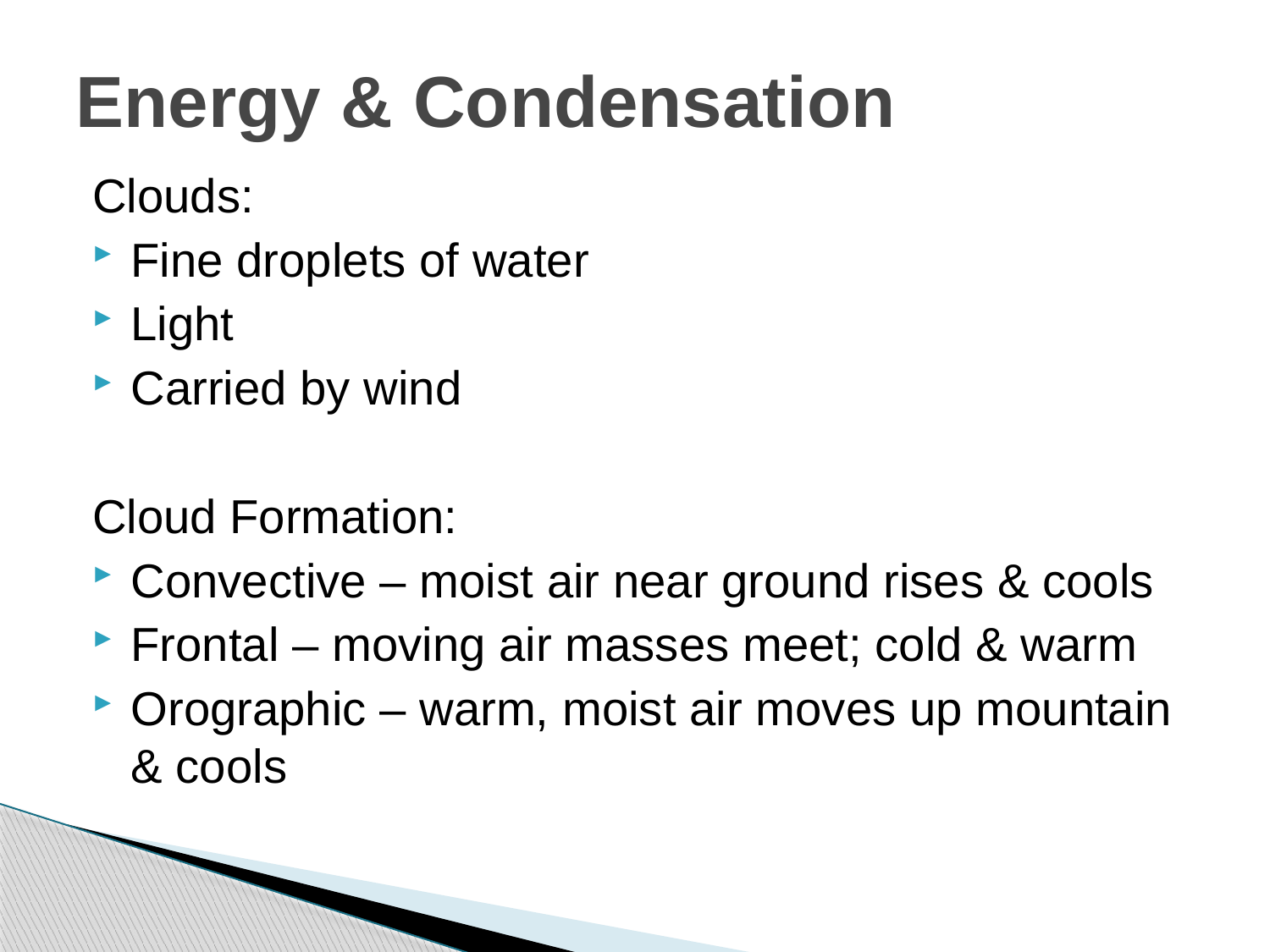

# Energy & Condensation
Clouds:
Fine droplets of water
Light
Carried by wind

Cloud Formation:
Convective – moist air near ground rises & cools
Frontal – moving air masses meet; cold & warm
Orographic – warm, moist air moves up mountain & cools